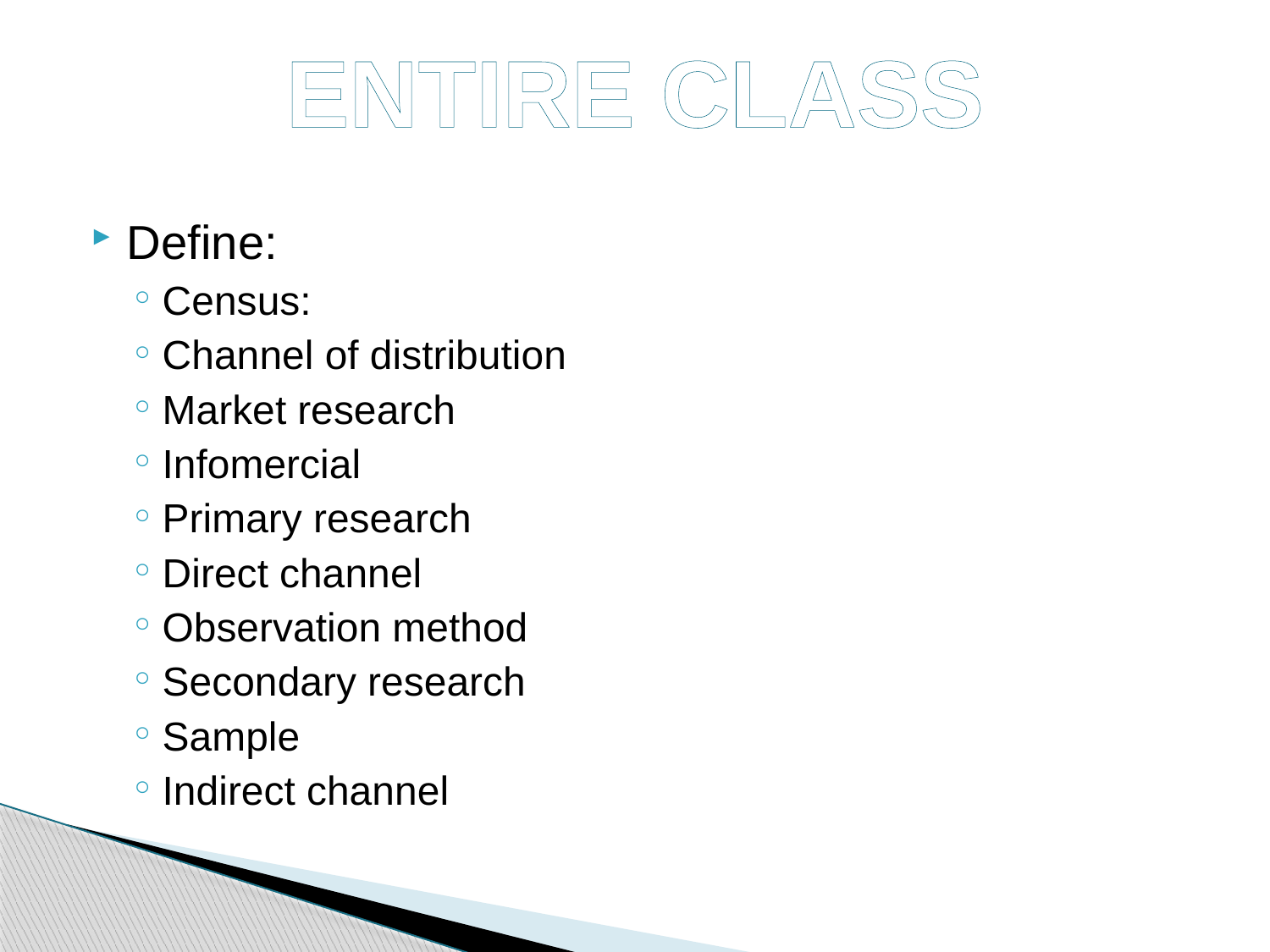

ENTIRE CLASS
Define:
Census:
Channel of distribution
Market research
Infomercial
Primary research
Direct channel
Observation method
Secondary research
Sample
Indirect channel